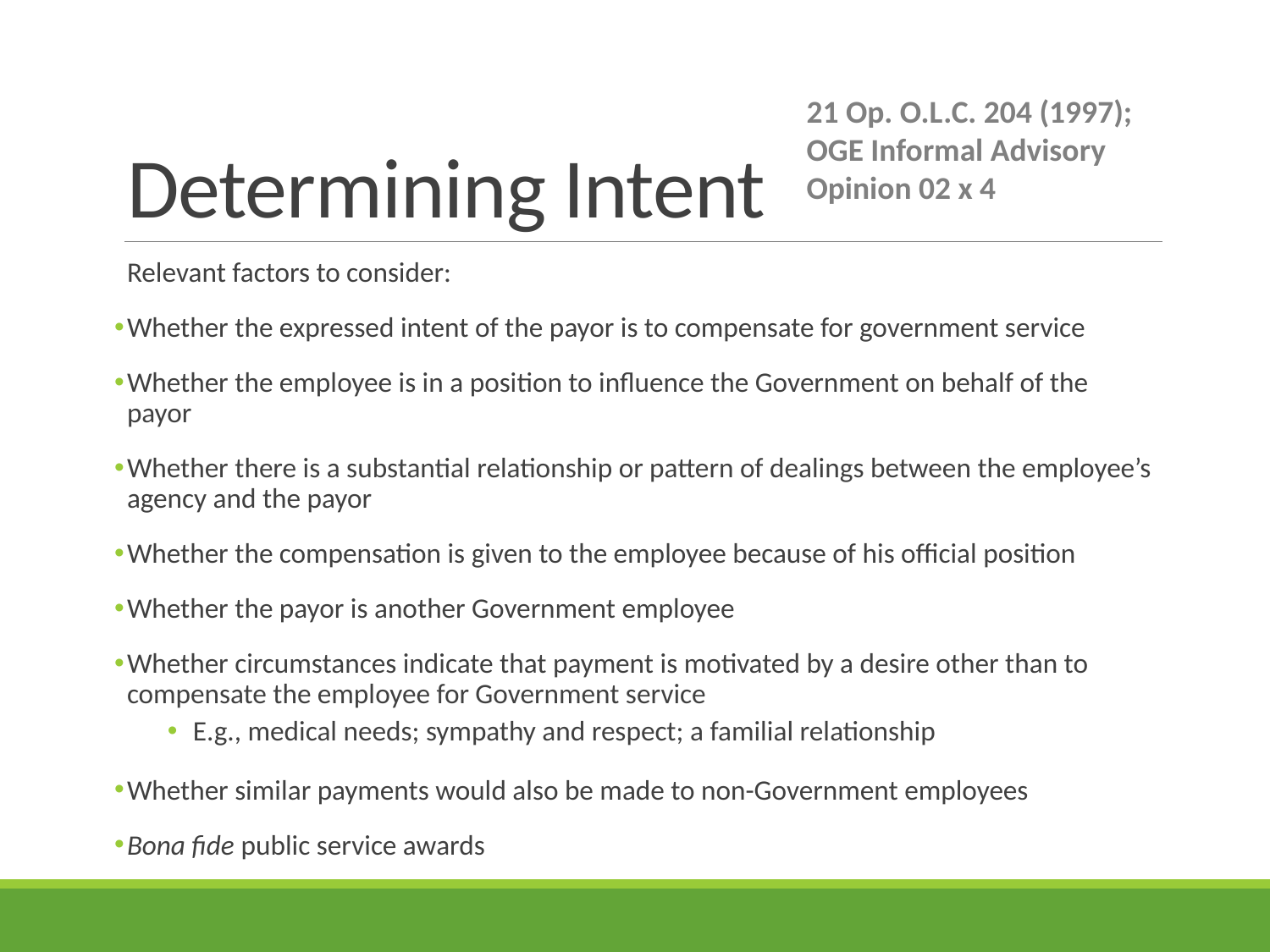

# Determining Intent
21 Op. O.L.C. 204 (1997);
OGE Informal Advisory Opinion 02 x 4
Relevant factors to consider:
Whether the expressed intent of the payor is to compensate for government service
Whether the employee is in a position to influence the Government on behalf of the payor
Whether there is a substantial relationship or pattern of dealings between the employee’s agency and the payor
Whether the compensation is given to the employee because of his official position
Whether the payor is another Government employee
Whether circumstances indicate that payment is motivated by a desire other than to compensate the employee for Government service
E.g., medical needs; sympathy and respect; a familial relationship
Whether similar payments would also be made to non-Government employees
Bona fide public service awards